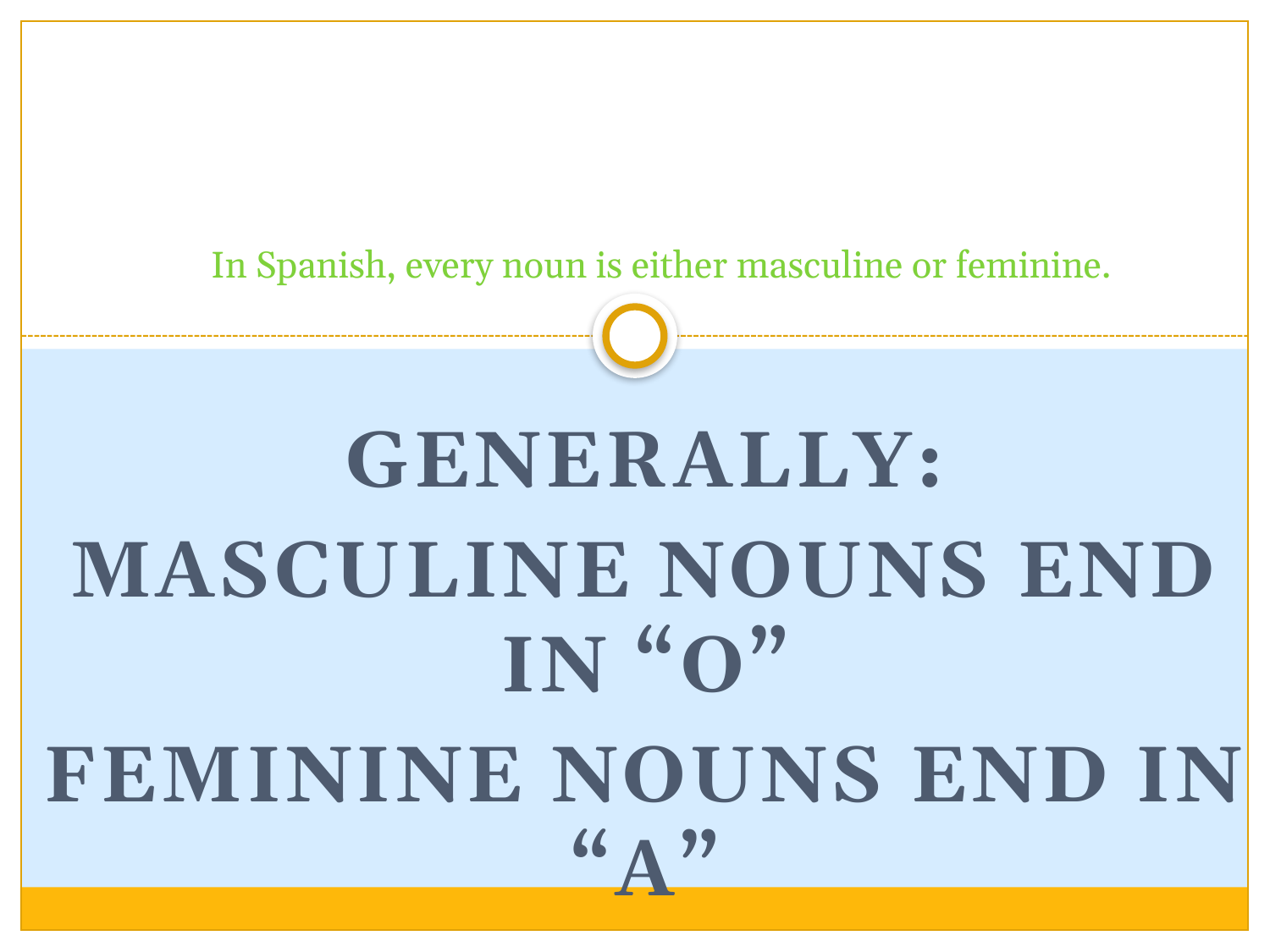

# In Spanish, every noun is either masculine or feminine.
Generally:
Masculine nouns end in “O”
Feminine nouns end in “A”